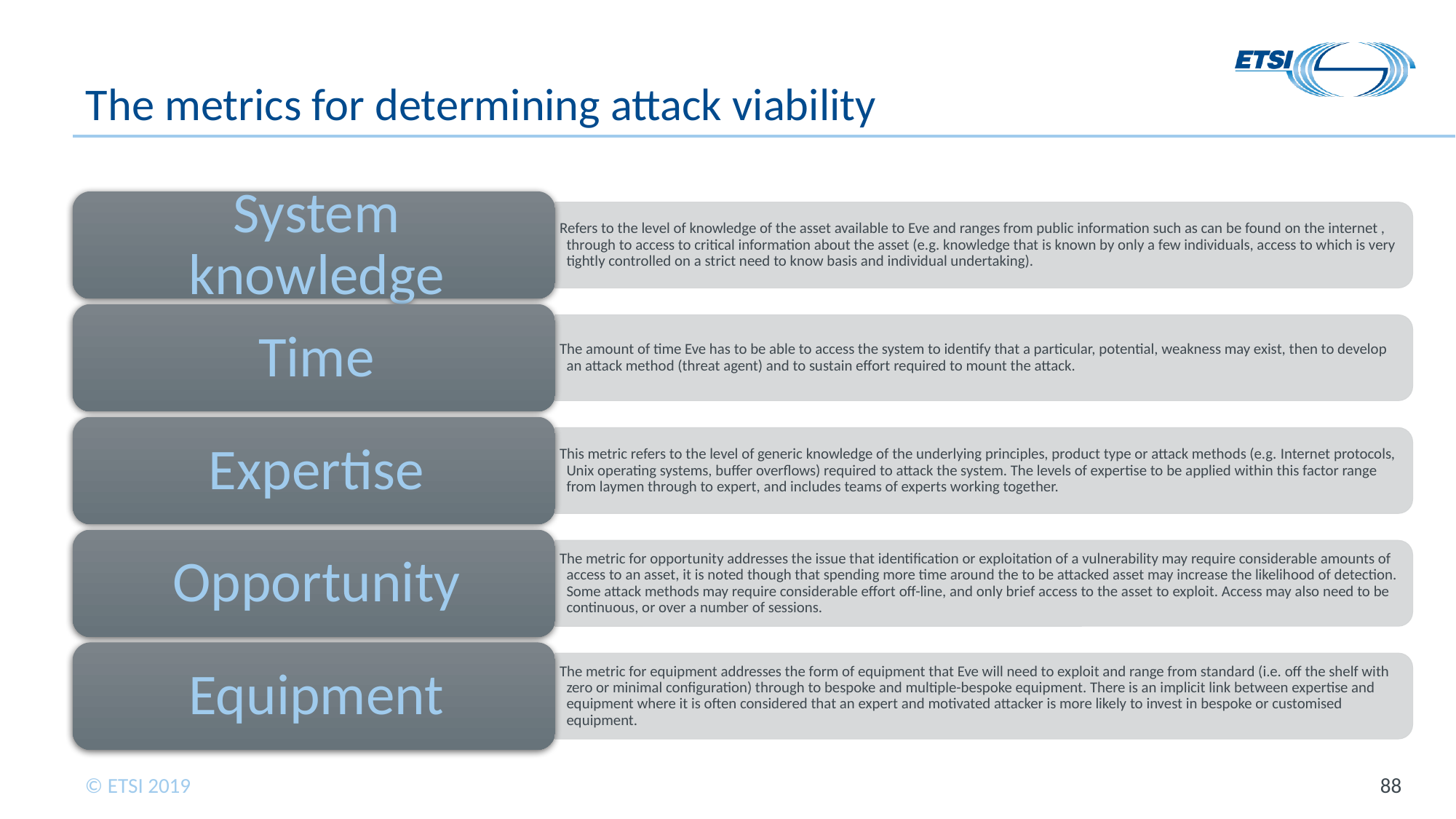

# The metrics for determining attack viability
Refers to the level of knowledge of the asset available to Eve and ranges from public information such as can be found on the internet , through to access to critical information about the asset (e.g. knowledge that is known by only a few individuals, access to which is very tightly controlled on a strict need to know basis and individual undertaking).
System knowledge
The amount of time Eve has to be able to access the system to identify that a particular, potential, weakness may exist, then to develop an attack method (threat agent) and to sustain effort required to mount the attack.
Time
This metric refers to the level of generic knowledge of the underlying principles, product type or attack methods (e.g. Internet protocols, Unix operating systems, buffer overflows) required to attack the system. The levels of expertise to be applied within this factor range from laymen through to expert, and includes teams of experts working together.
Expertise
The metric for opportunity addresses the issue that identification or exploitation of a vulnerability may require considerable amounts of access to an asset, it is noted though that spending more time around the to be attacked asset may increase the likelihood of detection. Some attack methods may require considerable effort off-line, and only brief access to the asset to exploit. Access may also need to be continuous, or over a number of sessions.
Opportunity
The metric for equipment addresses the form of equipment that Eve will need to exploit and range from standard (i.e. off the shelf with zero or minimal configuration) through to bespoke and multiple-bespoke equipment. There is an implicit link between expertise and equipment where it is often considered that an expert and motivated attacker is more likely to invest in bespoke or customised equipment.
Equipment